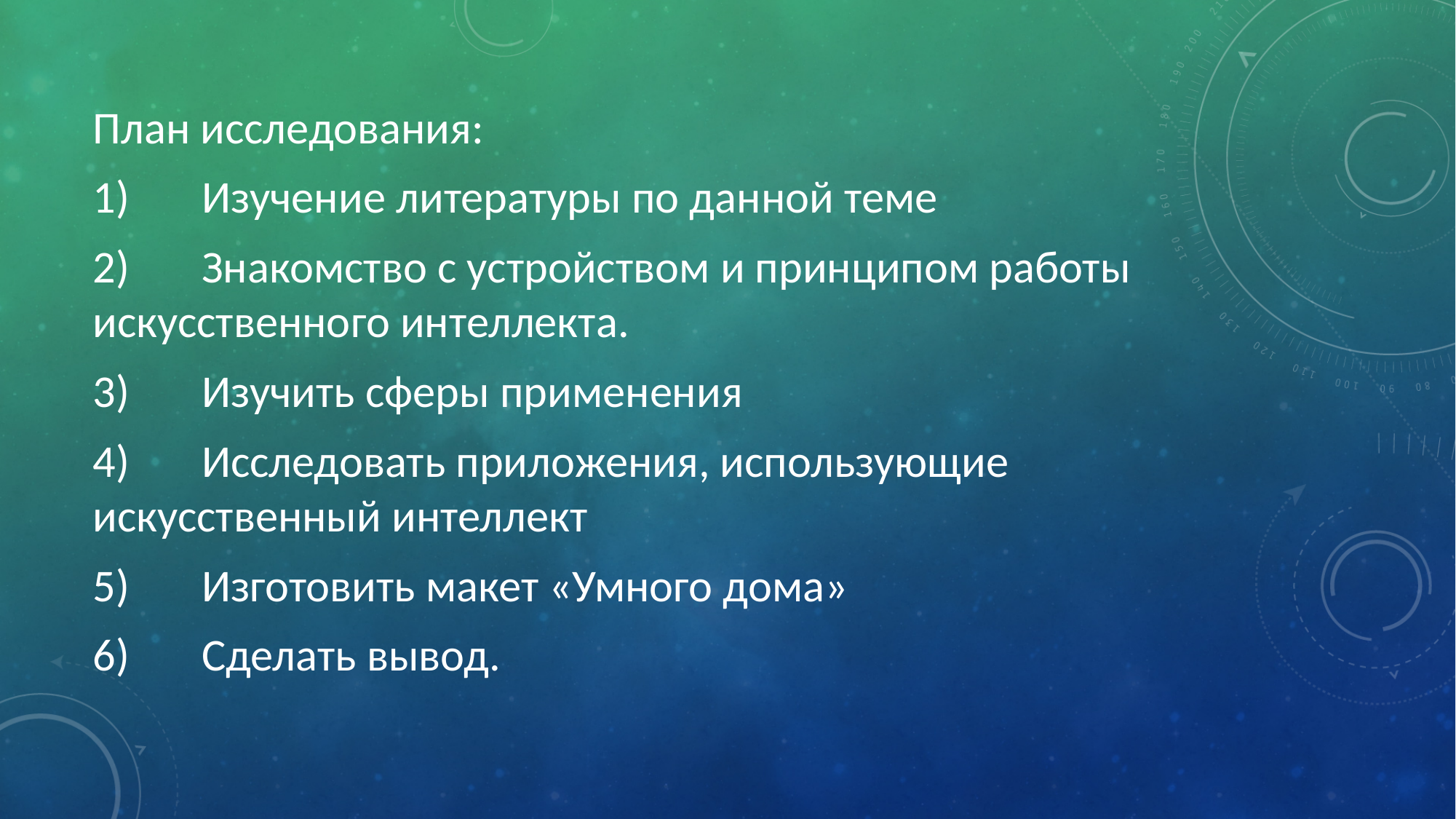

План исследования:
1)	Изучение литературы по данной теме
2)	Знакомство с устройством и принципом работы искусственного интеллекта.
3)	Изучить сферы применения
4)	Исследовать приложения, использующие искусственный интеллект
5)	Изготовить макет «Умного дома»
6)	Сделать вывод.